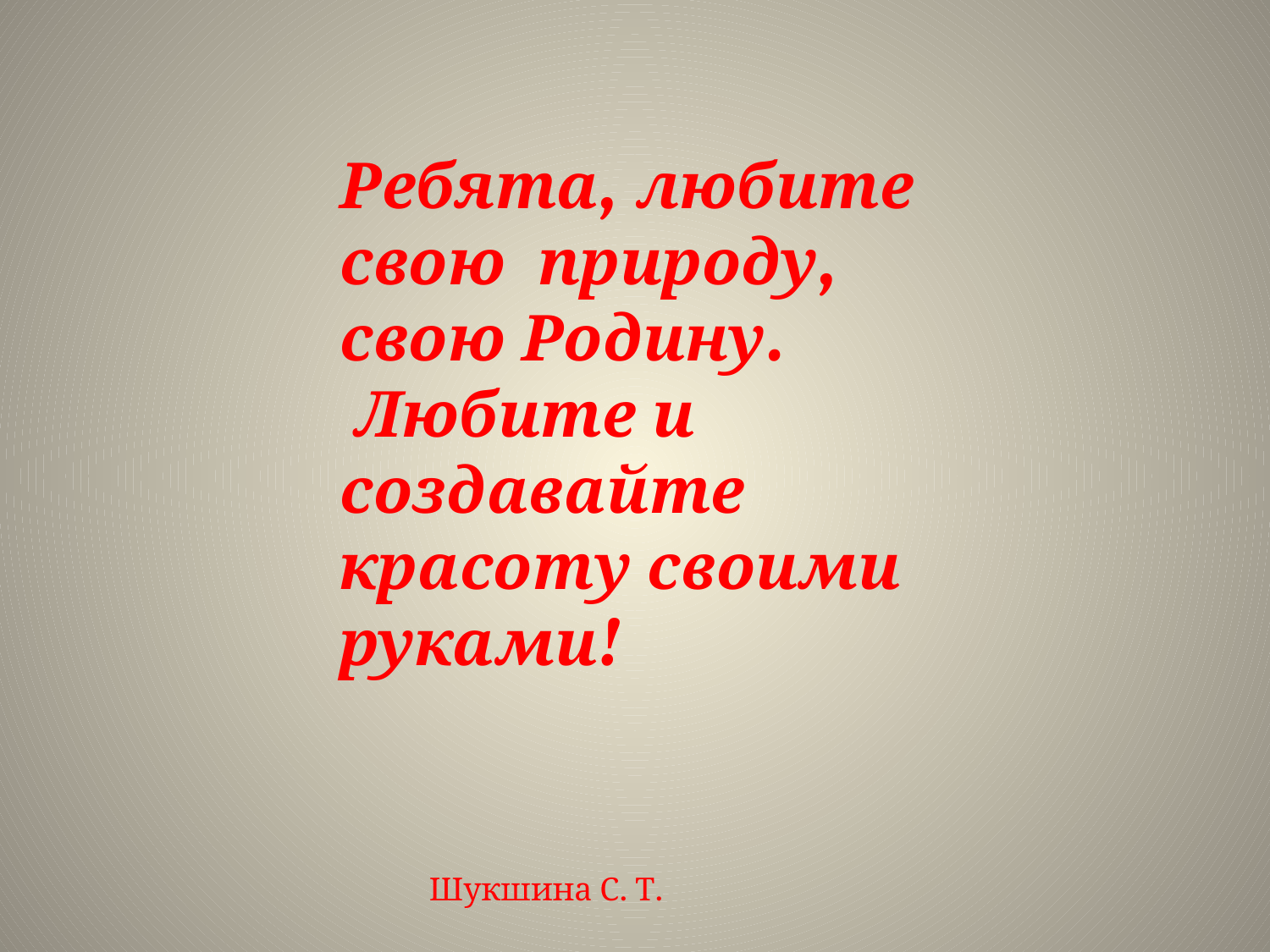

Ребята, любите свою  природу, свою Родину.
 Любите и создавайте красоту своими руками!
Шукшина С. Т.